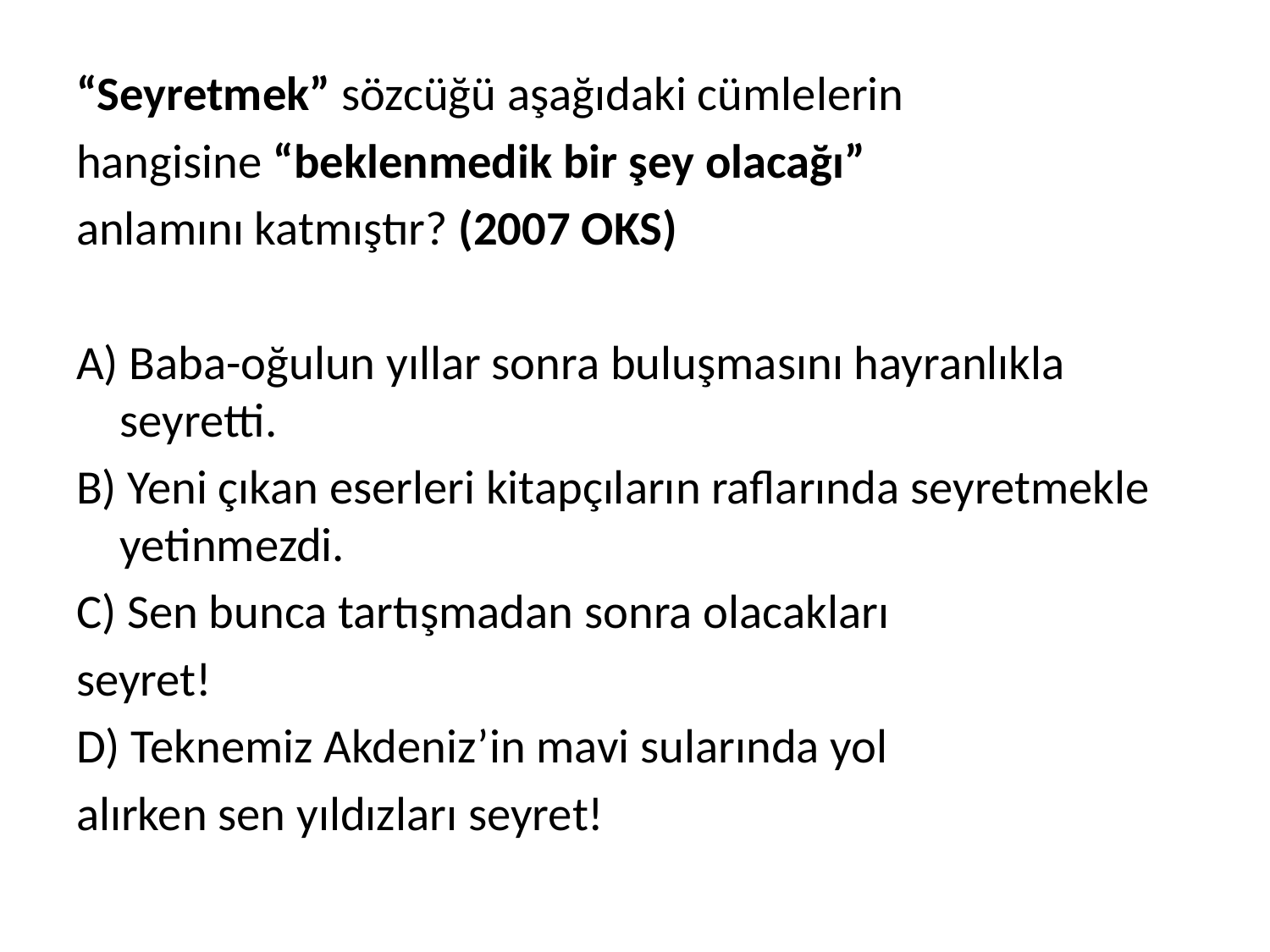

“Seyretmek” sözcüğü aşağıdaki cümlelerin
hangisine “beklenmedik bir şey olacağı”
anlamını katmıştır? (2007 OKS)

A) Baba-oğulun yıllar sonra buluşmasını hayranlıkla seyretti.
B) Yeni çıkan eserleri kitapçıların raflarında seyretmekle yetinmezdi.
C) Sen bunca tartışmadan sonra olacakları
seyret!
D) Teknemiz Akdeniz’in mavi sularında yol
alırken sen yıldızları seyret!